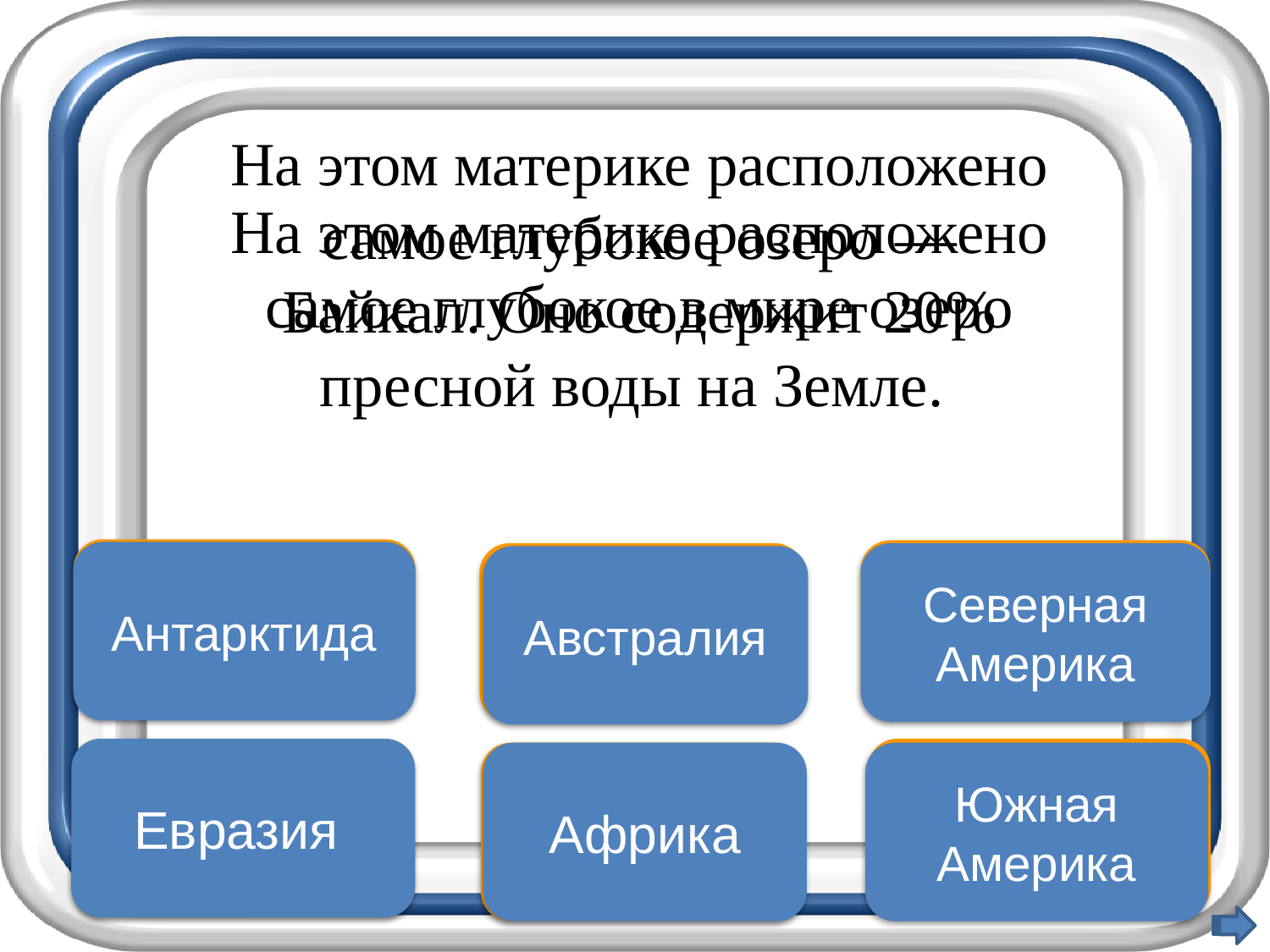

На этом материке расположено самое глубокое озеро — Байкал. Оно содержит 20% пресной воды на Земле.
На этом материке расположено самое глубокое в мире озеро
Подумай хорошо

Подумай хорошо
Антарктида
Увы, неверно
Северная Америка

Австралия

Неверно
Правильно
Евразия
Подумай ещё
Африка
Южная Америка